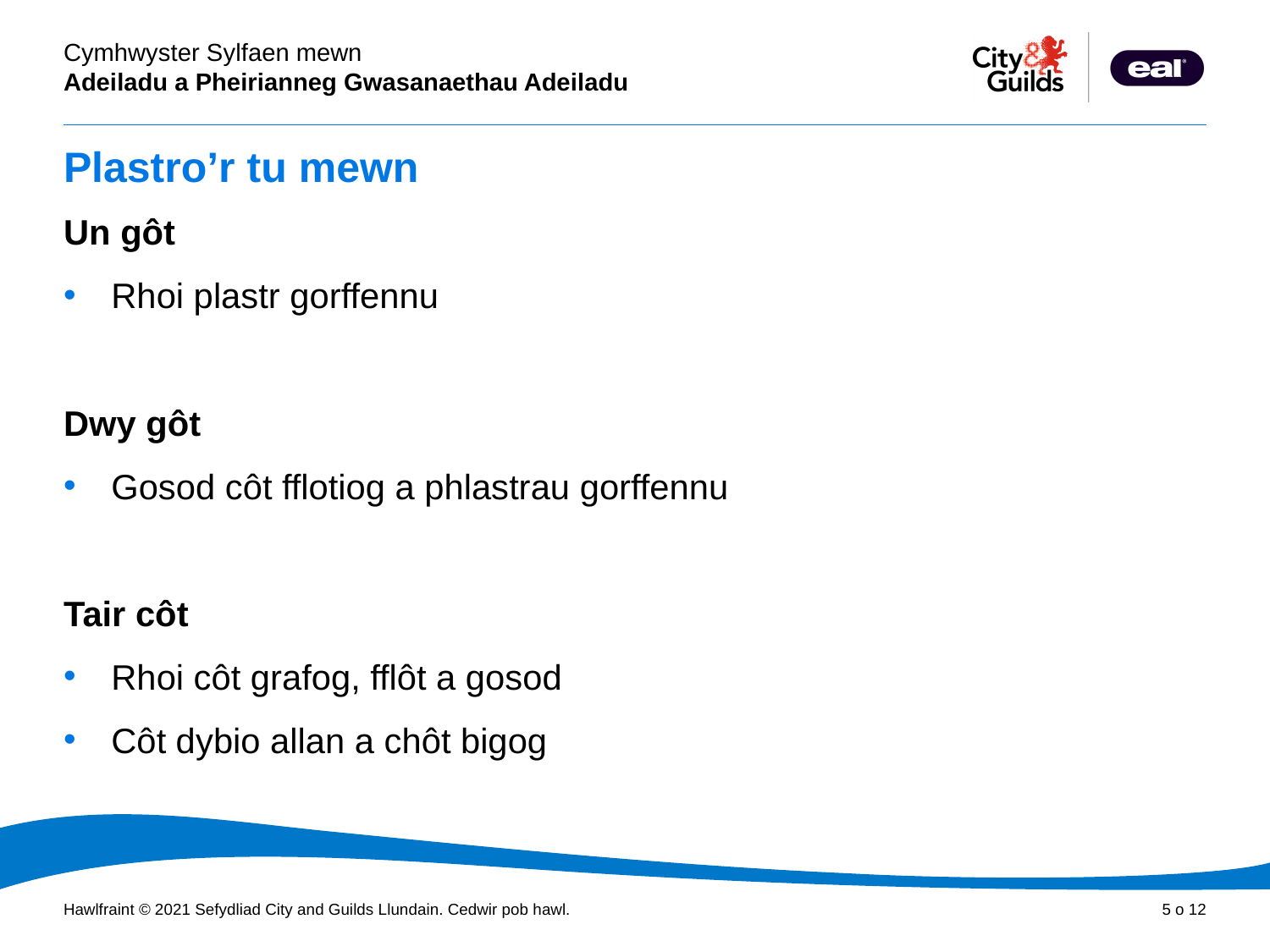

# Plastro’r tu mewn
Un gôt
Rhoi plastr gorffennu

Dwy gôt
Gosod côt fflotiog a phlastrau gorffennu

Tair côt
Rhoi côt grafog, fflôt a gosod
Côt dybio allan a chôt bigog